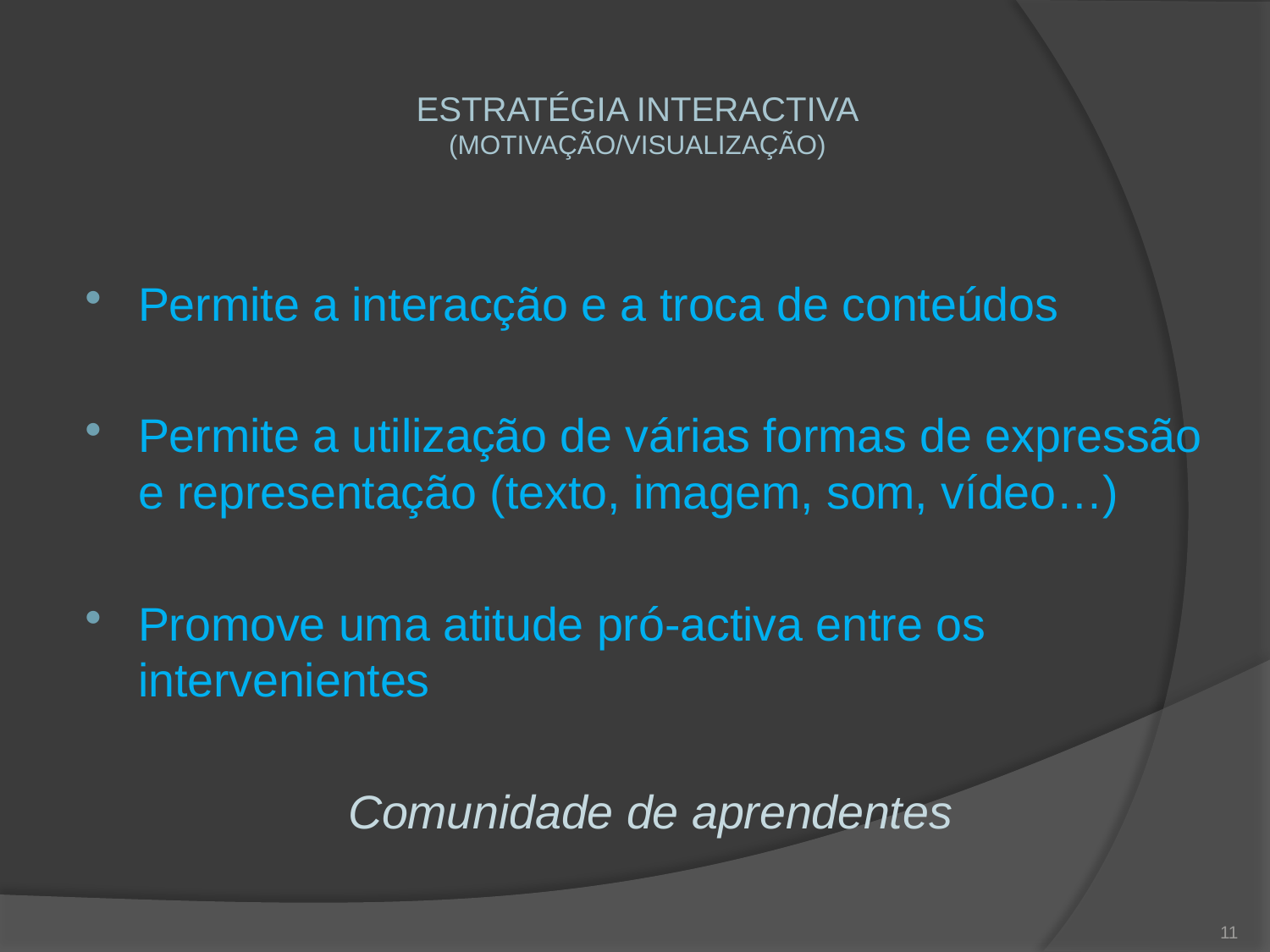

# ESTRATÉGIA INTERACTIVA (motivação/visualização)
Permite a interacção e a troca de conteúdos

Permite a utilização de várias formas de expressão e representação (texto, imagem, som, vídeo…)

Promove uma atitude pró-activa entre os intervenientes

Comunidade de aprendentes
11